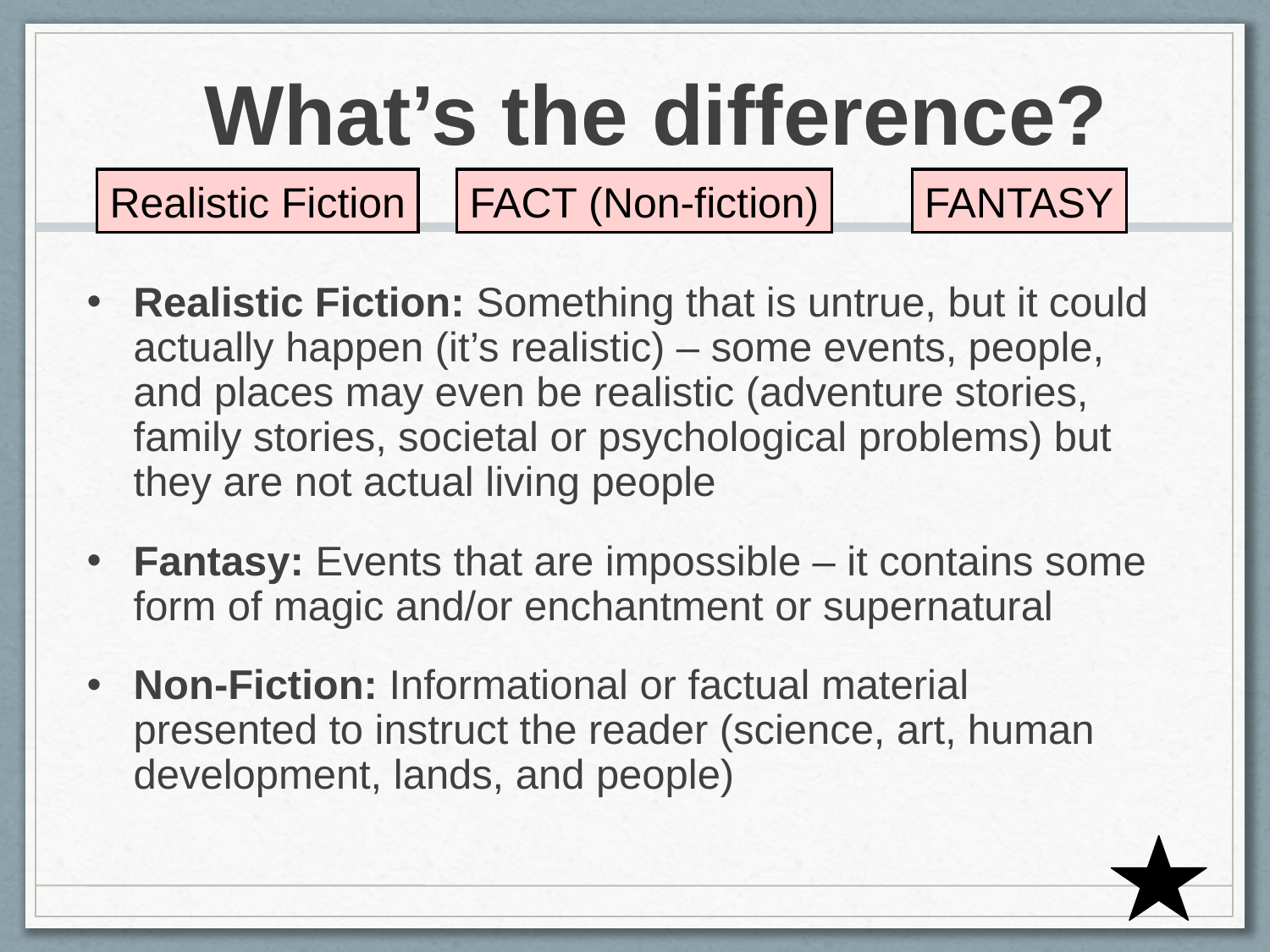

# What’s the difference?
Realistic Fiction
FACT (Non-fiction)
FANTASY
Realistic Fiction: Something that is untrue, but it could actually happen (it’s realistic) – some events, people, and places may even be realistic (adventure stories, family stories, societal or psychological problems) but they are not actual living people
Fantasy: Events that are impossible – it contains some form of magic and/or enchantment or supernatural
Non-Fiction: Informational or factual material presented to instruct the reader (science, art, human development, lands, and people)